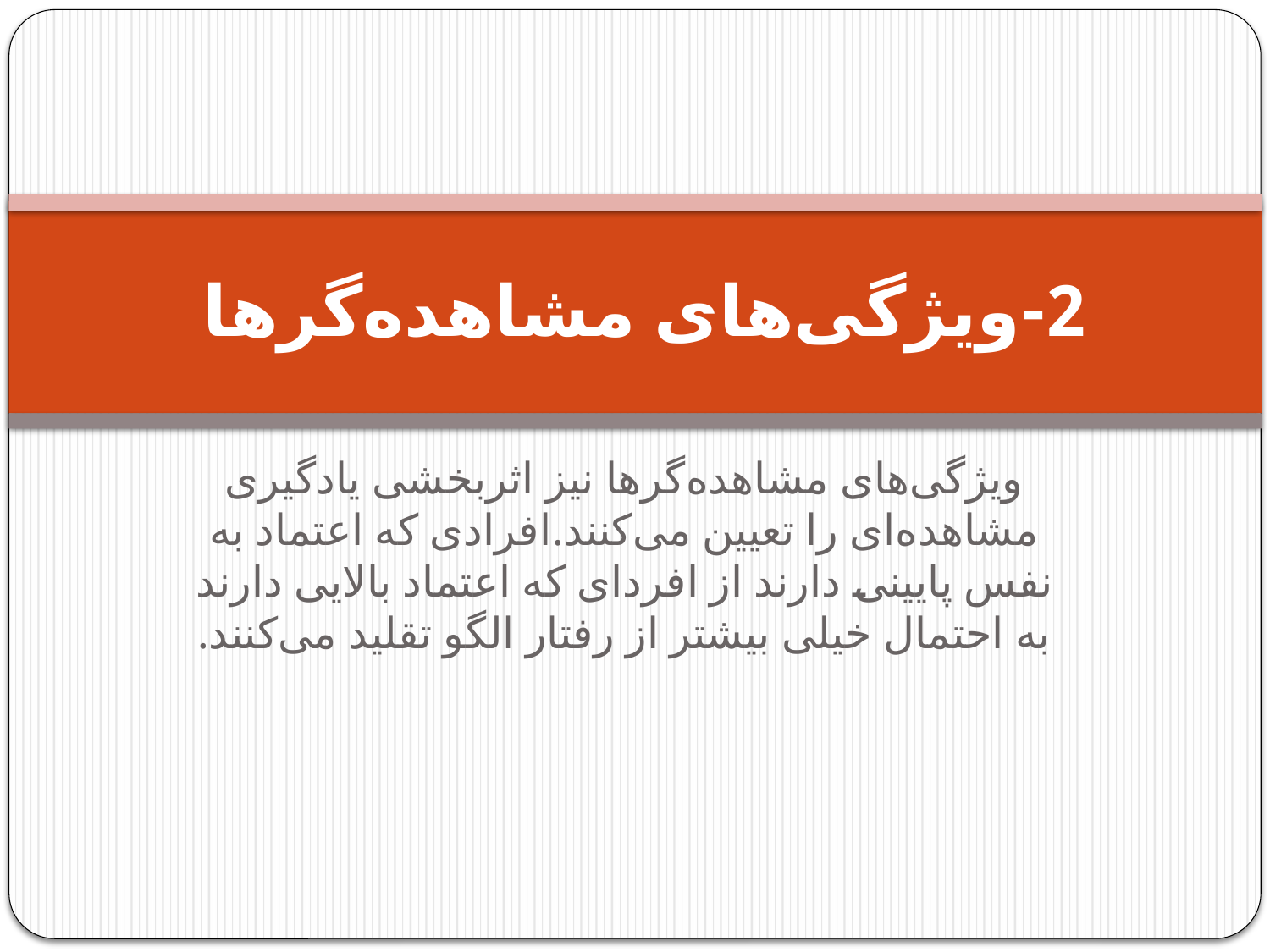

# 2-ویژگی‌های مشاهده‌گرها
ویژگی‌های مشاهده‌گرها نیز اثربخشی یادگیری مشاهده‌ای را تعیین می‌کنند.افرادی که اعتماد به نفس پایینی دارند از افردای که اعتماد بالایی دارند به احتمال خیلی بیشتر از رفتار الگو تقلید می‌کنند.